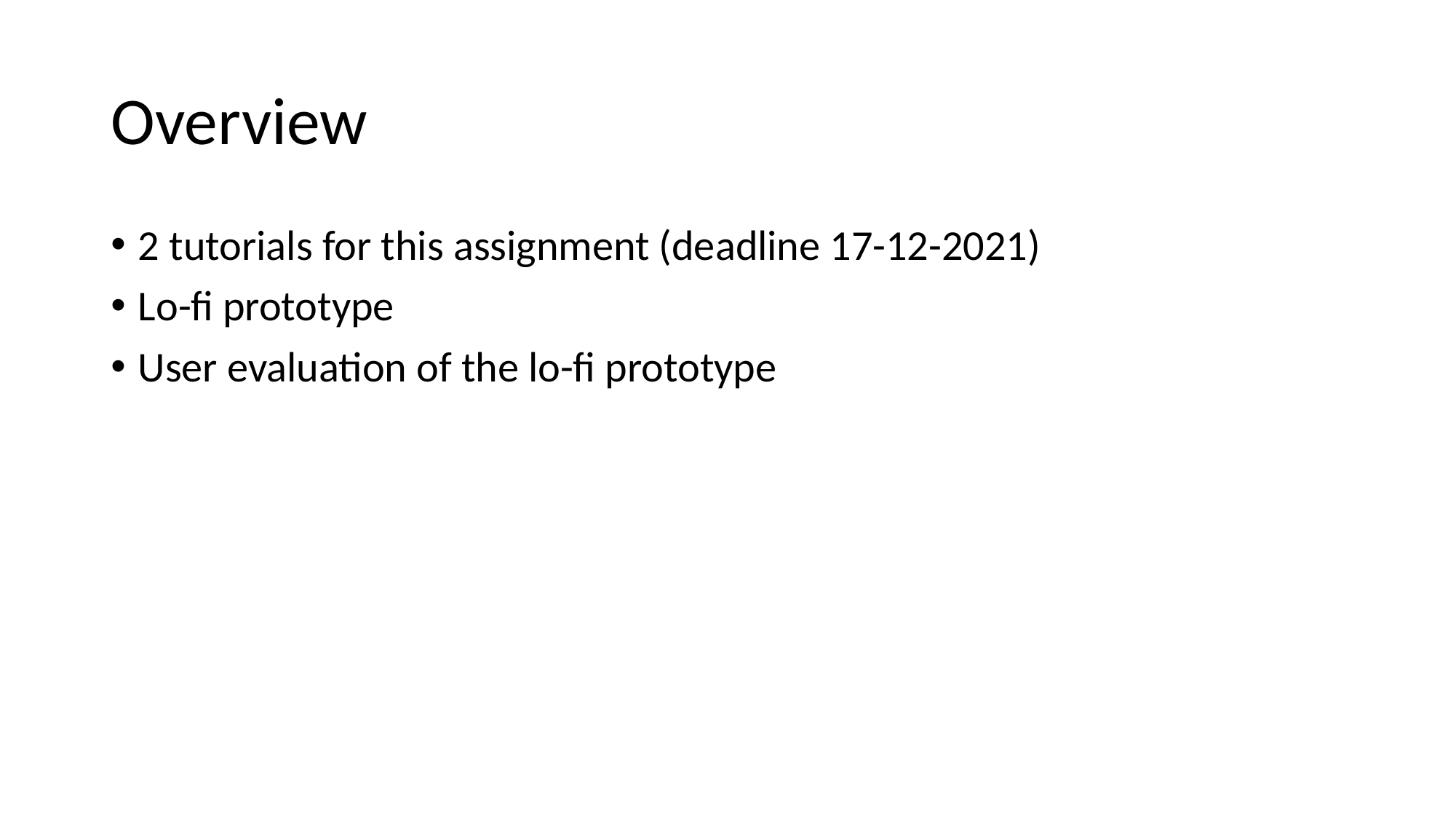

# Overview
2 tutorials for this assignment (deadline 17-12-2021)
Lo-fi prototype
User evaluation of the lo-fi prototype